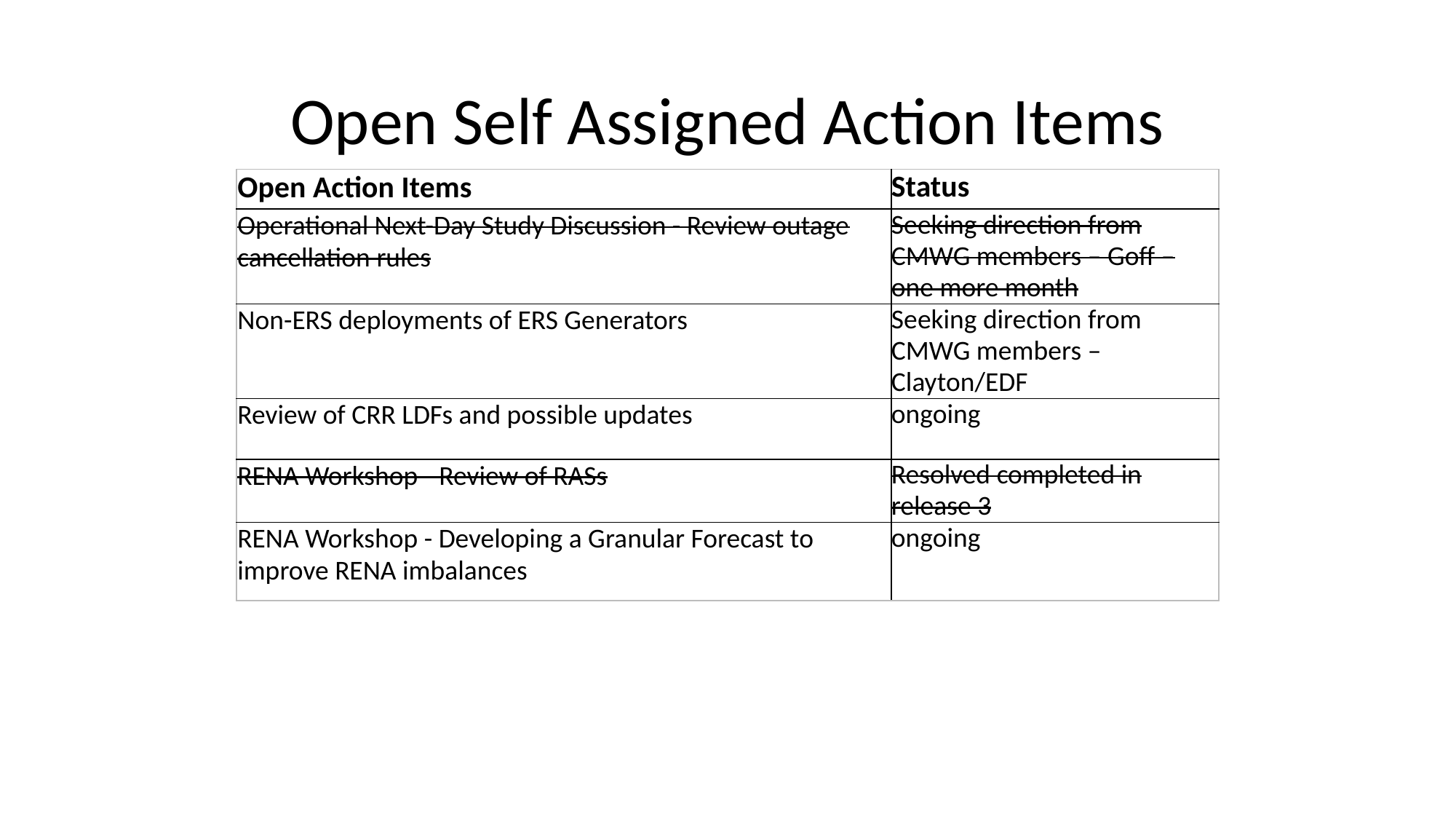

# Open Self Assigned Action Items
| Open Action Items | Status |
| --- | --- |
| Operational Next-Day Study Discussion - Review outage cancellation rules | Seeking direction from CMWG members – Goff – one more month |
| Non-ERS deployments of ERS Generators | Seeking direction from CMWG members – Clayton/EDF |
| Review of CRR LDFs and possible updates | ongoing |
| RENA Workshop - Review of RASs | Resolved completed in release 3 |
| RENA Workshop - Developing a Granular Forecast to improve RENA imbalances | ongoing |